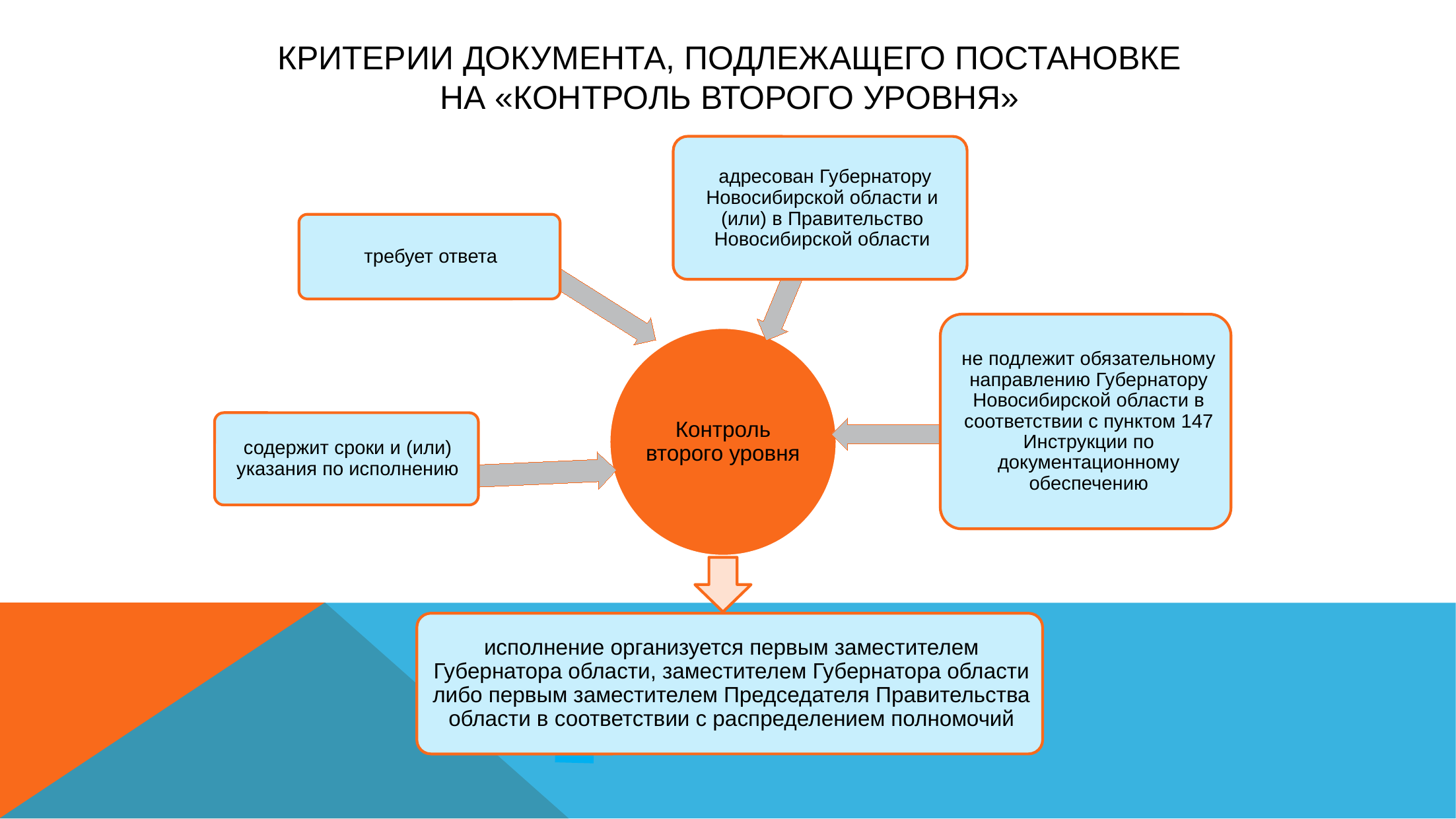

# КРИТЕРИИ документа, подлежащего постановке на «Контроль второго уровня»
Контроль второго уровня
содержит сроки и (или) указания по исполнению
требует ответа
 адресован Губернатору Новосибирской области и (или) в Правительство Новосибирской области
не подлежит обязательному направлению Губернатору Новосибирской области в соответствии с пунктом 147 Инструкции по документационному обеспечению
исполнение организуется первым заместителем Губернатора области, заместителем Губернатора области либо первым заместителем Председателя Правительства области в соответствии с распределением полномочий